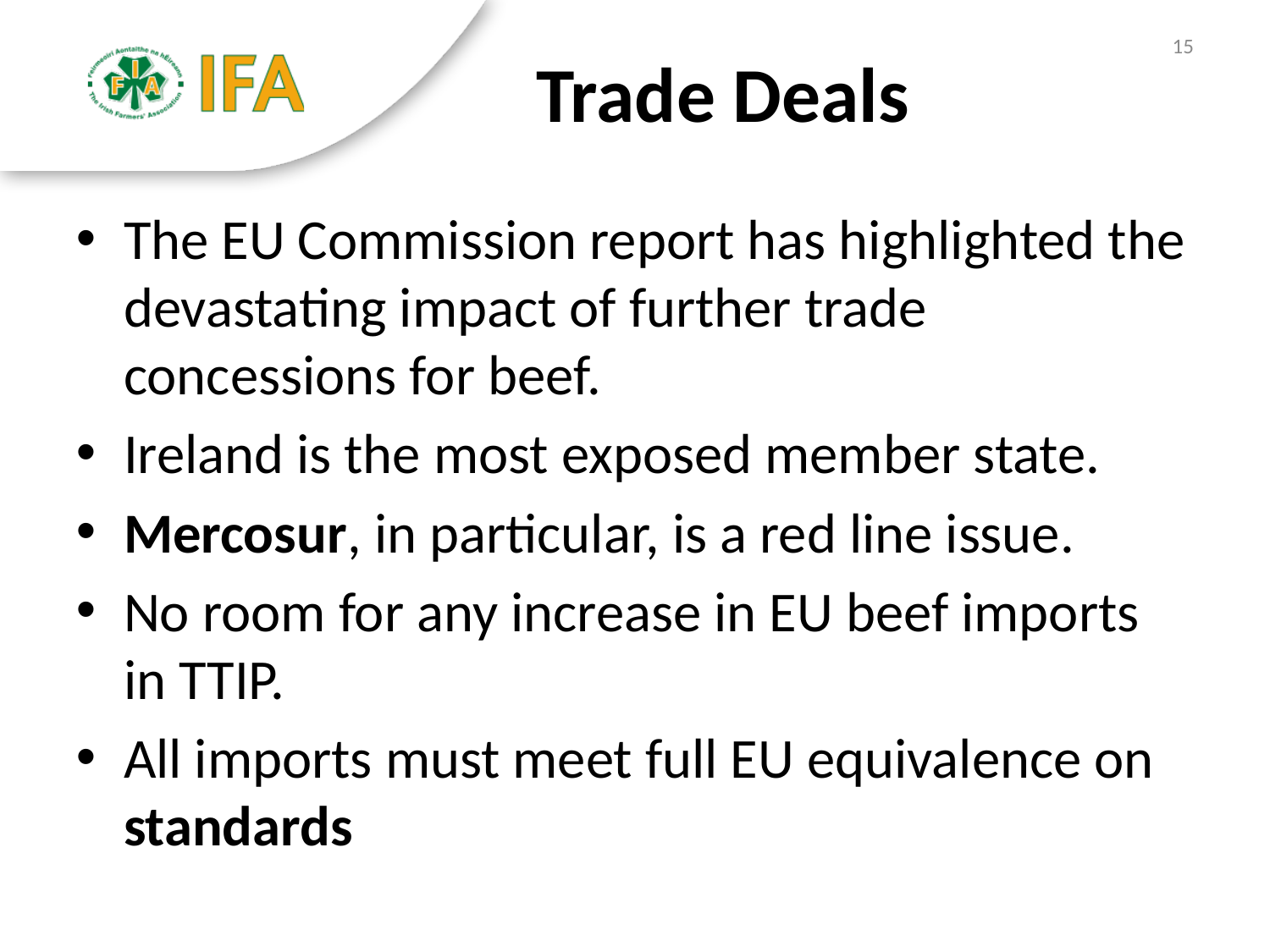

15
# Trade Deals
The EU Commission report has highlighted the devastating impact of further trade concessions for beef.
Ireland is the most exposed member state.
Mercosur, in particular, is a red line issue.
No room for any increase in EU beef imports in TTIP.
All imports must meet full EU equivalence on standards